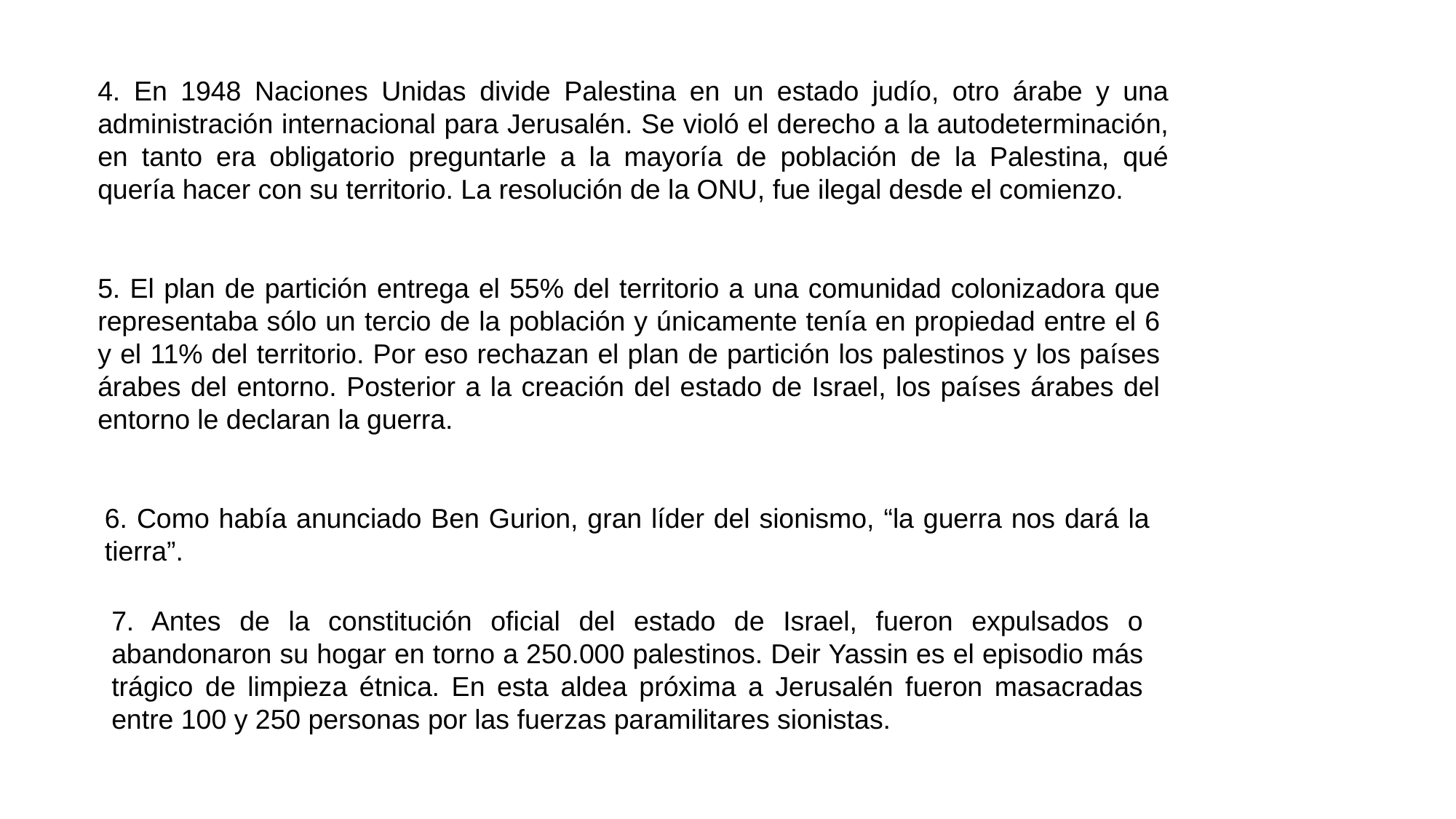

4. En 1948 Naciones Unidas divide Palestina en un estado judío, otro árabe y una administración internacional para Jerusalén. Se violó el derecho a la autodeterminación, en tanto era obligatorio preguntarle a la mayoría de población de la Palestina, qué quería hacer con su territorio. La resolución de la ONU, fue ilegal desde el comienzo.
5. El plan de partición entrega el 55% del territorio a una comunidad colonizadora que representaba sólo un tercio de la población y únicamente tenía en propiedad entre el 6 y el 11% del territorio. Por eso rechazan el plan de partición los palestinos y los países árabes del entorno. Posterior a la creación del estado de Israel, los países árabes del entorno le declaran la guerra.
6. Como había anunciado Ben Gurion, gran líder del sionismo, “la guerra nos dará la tierra”.
7. Antes de la constitución oficial del estado de Israel, fueron expulsados o abandonaron su hogar en torno a 250.000 palestinos. Deir Yassin es el episodio más trágico de limpieza étnica. En esta aldea próxima a Jerusalén fueron masacradas entre 100 y 250 personas por las fuerzas paramilitares sionistas.